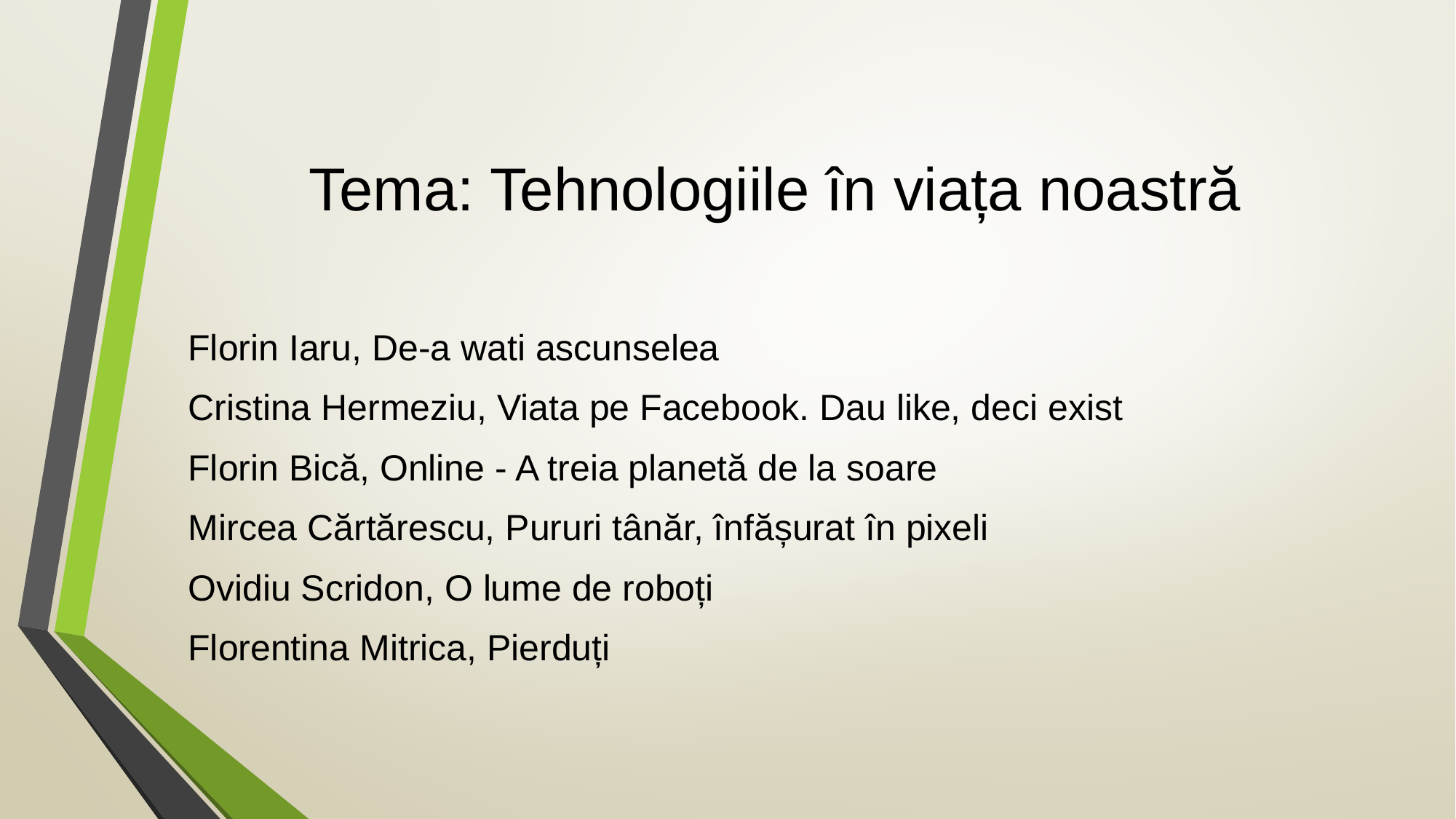

# Tema: Tehnologiile în viața noastră
Florin Iaru, De-a wati ascunselea
Cristina Hermeziu, Viata pe Facebook. Dau like, deci exist
Florin Bică, Online - A treia planetă de la soare
Mircea Cărtărescu, Pururi tânăr, înfășurat în pixeli
Ovidiu Scridon, O lume de roboți
Florentina Mitrica, Pierduți